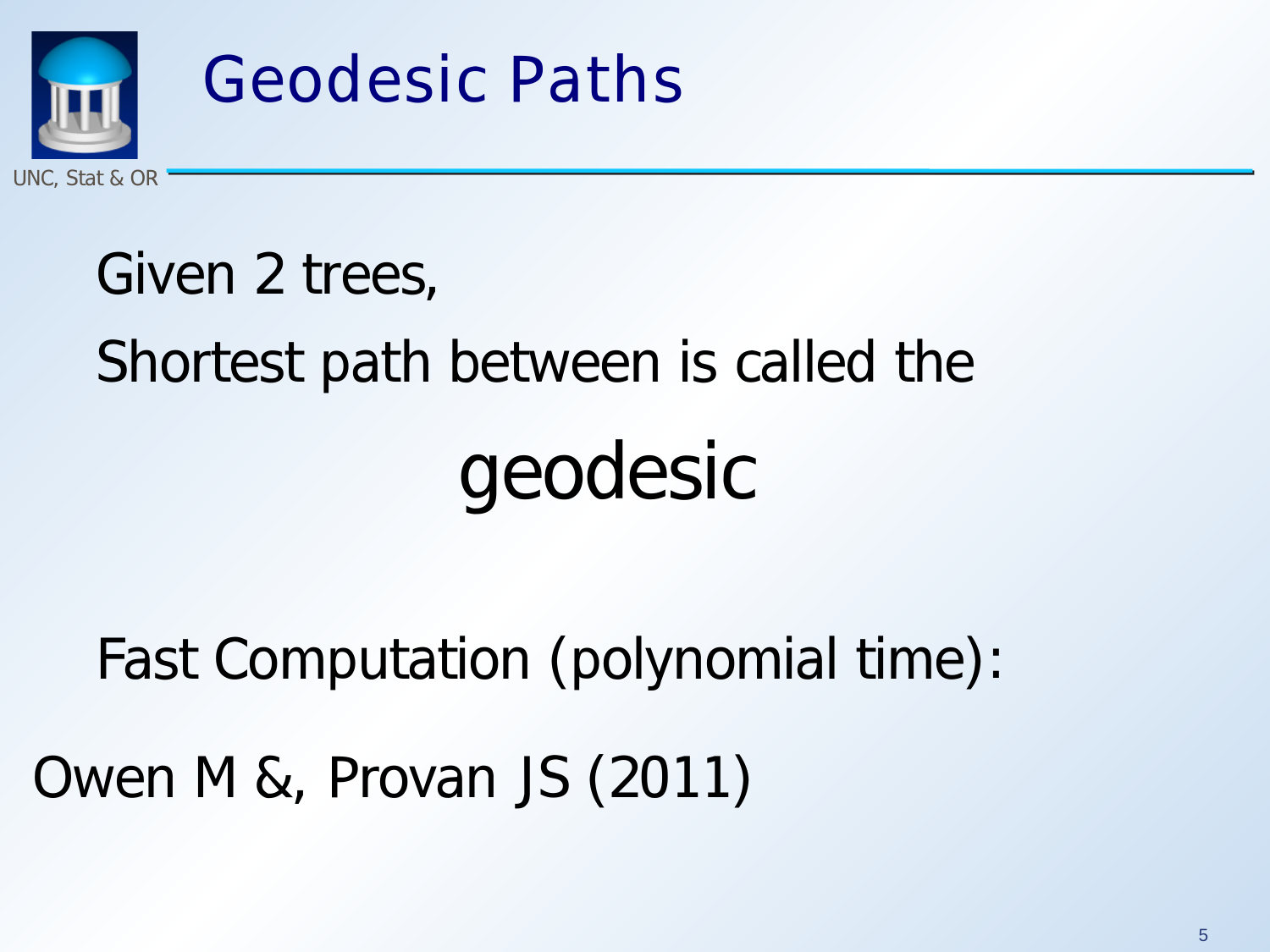

# Geodesic Paths
Given 2 trees,
Shortest path between is called the
geodesic

Fast Computation (polynomial time):

Owen M &, Provan JS (2011)